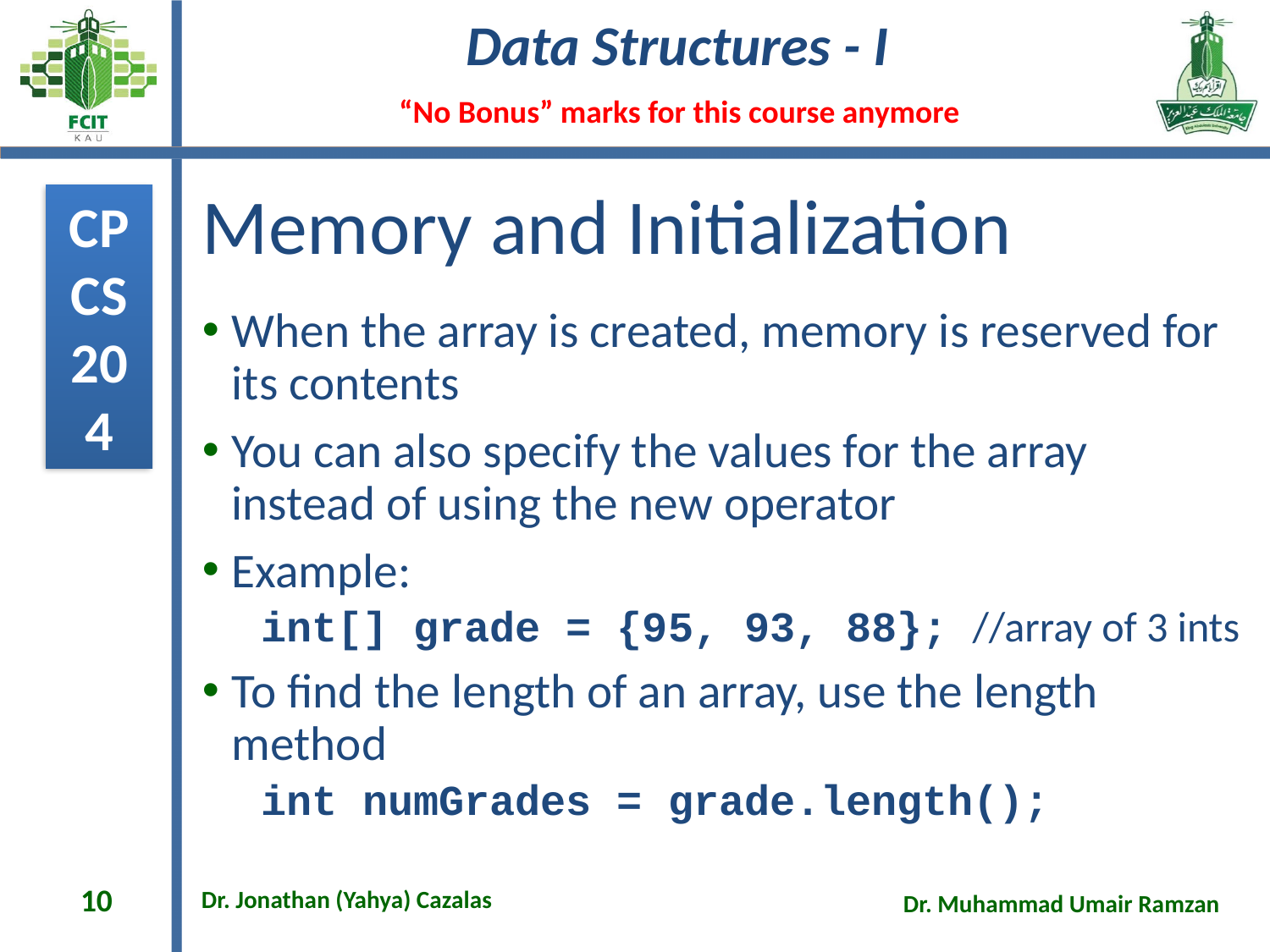

# Memory and Initialization
When the array is created, memory is reserved for its contents
You can also specify the values for the array instead of using the new operator
Example:
int[] grade = {95, 93, 88}; //array of 3 ints
To find the length of an array, use the length method
int numGrades = grade.length();
10